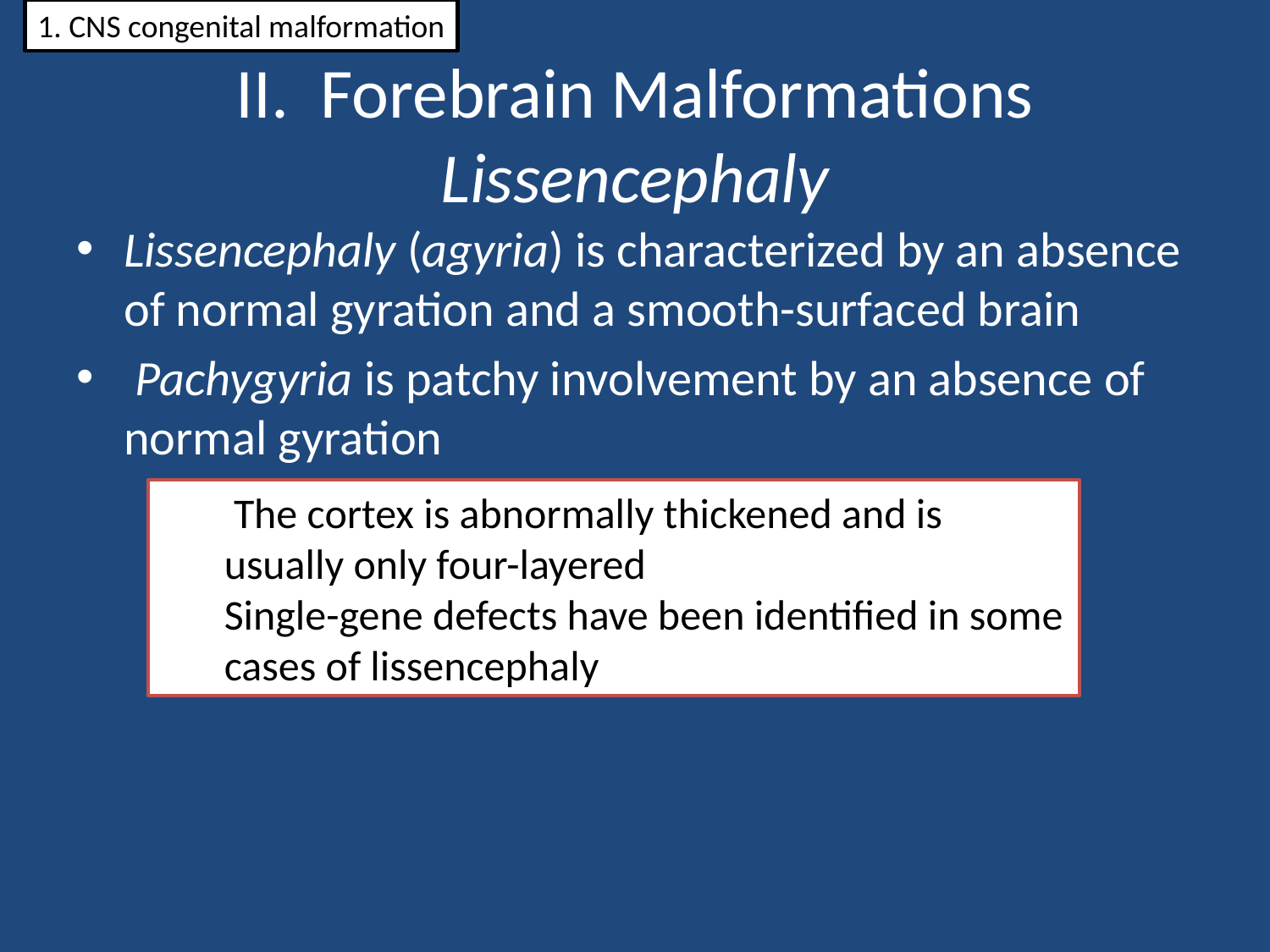

1. CNS congenital malformation
# II.  Forebrain Malformations Lissencephaly
Lissencephaly (agyria) is characterized by an absence of normal gyration and a smooth-surfaced brain
 Pachygyria is patchy involvement by an absence of normal gyration

 The cortex is abnormally thickened and is usually only four-layered
Single-gene defects have been identified in some cases of lissencephaly